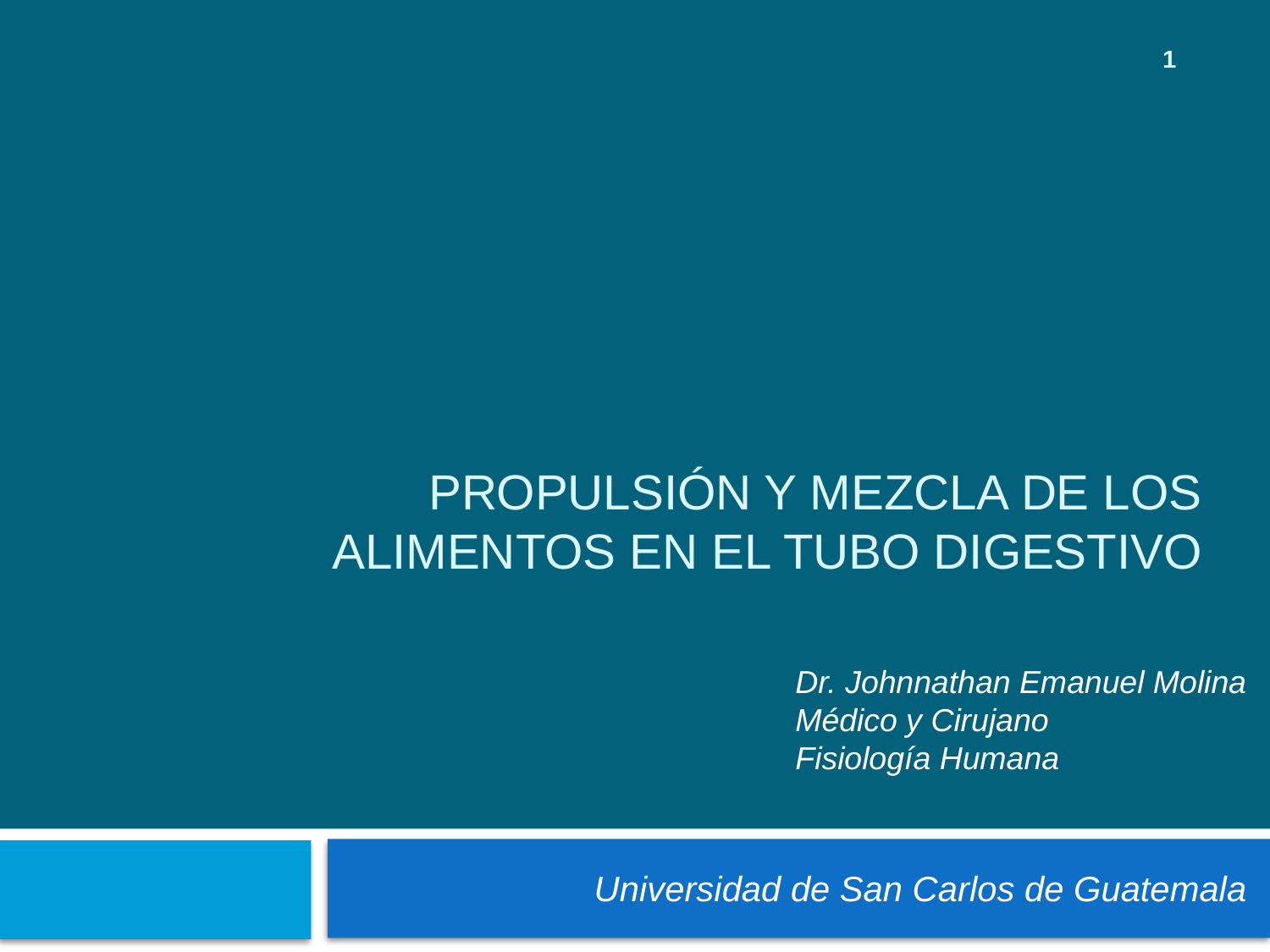

1
# PROPULSIÓN Y MEZCLA DE LOS ALIMENTOS EN EL TUBO DIGESTIVO
Dr. Johnnathan Emanuel Molina
Médico y Cirujano
Fisiología Humana
Universidad de San Carlos de Guatemala